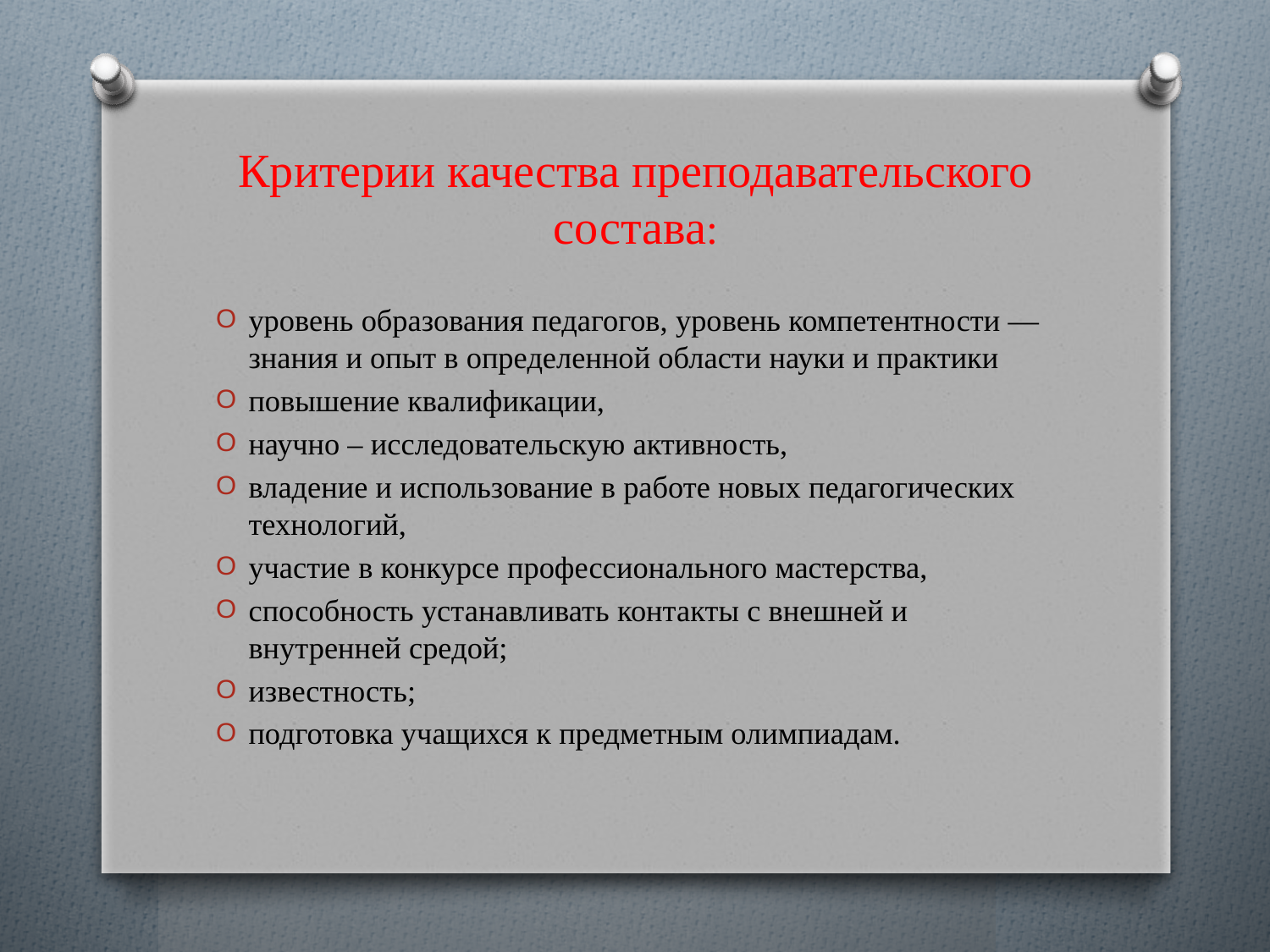

# Критерии качества преподавательского состава:
уровень образования педагогов, уровень компетентности — знания и опыт в определенной области науки и практики
повышение квалификации,
научно – исследовательскую активность,
владение и использование в работе новых педагогических технологий,
участие в конкурсе профессионального мастерства,
способность устанавливать контакты с внешней и внутренней средой;
известность;
подготовка учащихся к предметным олимпиадам.